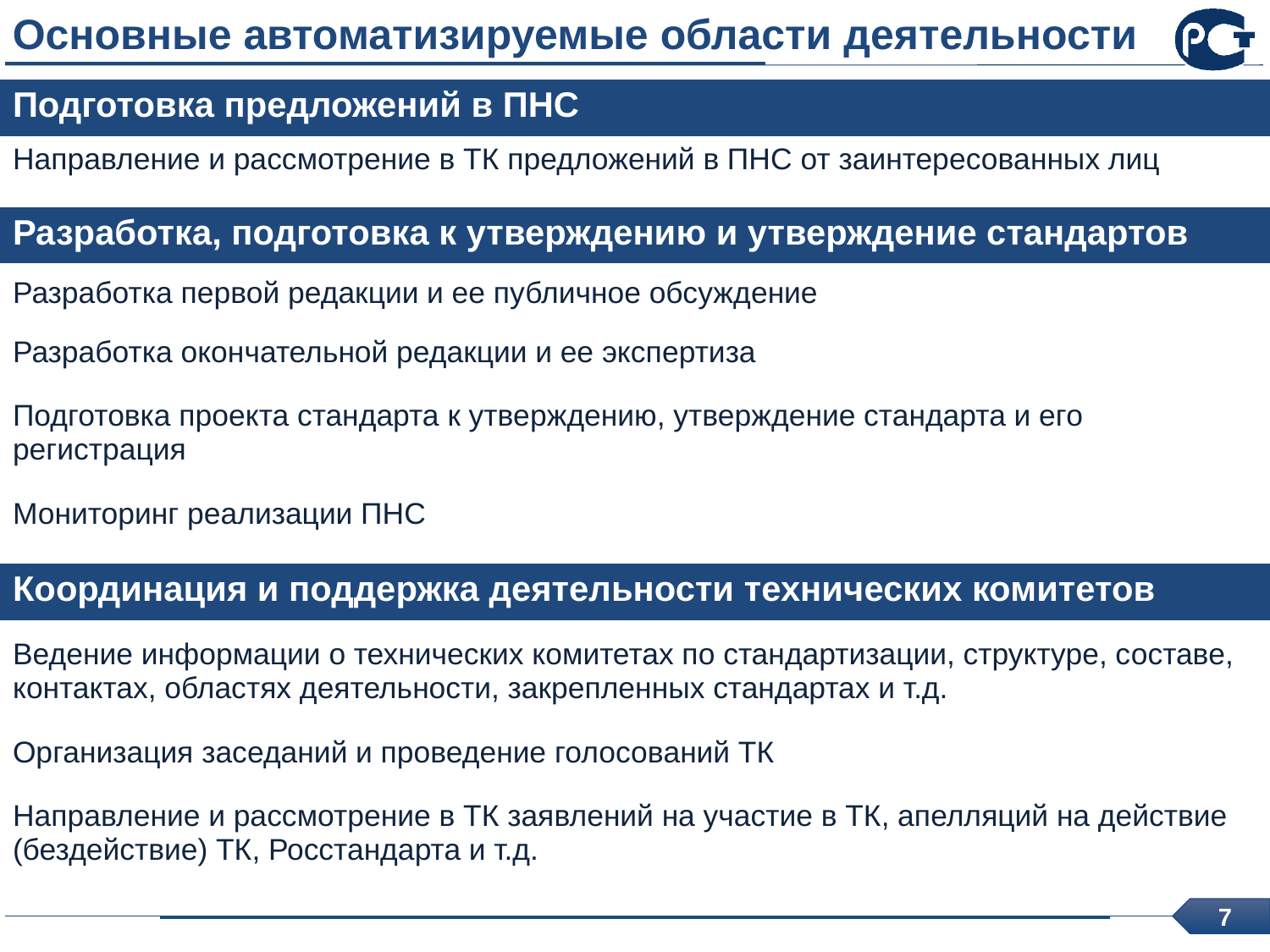

# Основные автоматизируемые области деятельности
| Подготовка предложений в ПНС |
| --- |
| Направление и рассмотрение в ТК предложений в ПНС от заинтересованных лиц |
|  |
| Разработка, подготовка к утверждению и утверждение стандартов |
| Разработка первой редакции и ее публичное обсуждение |
| Разработка окончательной редакции и ее экспертиза |
| Подготовка проекта стандарта к утверждению, утверждение стандарта и его регистрация |
| Мониторинг реализации ПНС |
|  |
| Координация и поддержка деятельности технических комитетов |
| Ведение информации о технических комитетах по стандартизации, структуре, составе, контактах, областях деятельности, закрепленных стандартах и т.д. |
| Организация заседаний и проведение голосований ТК |
| Направление и рассмотрение в ТК заявлений на участие в ТК, апелляций на действие (бездействие) ТК, Росстандарта и т.д. |
7